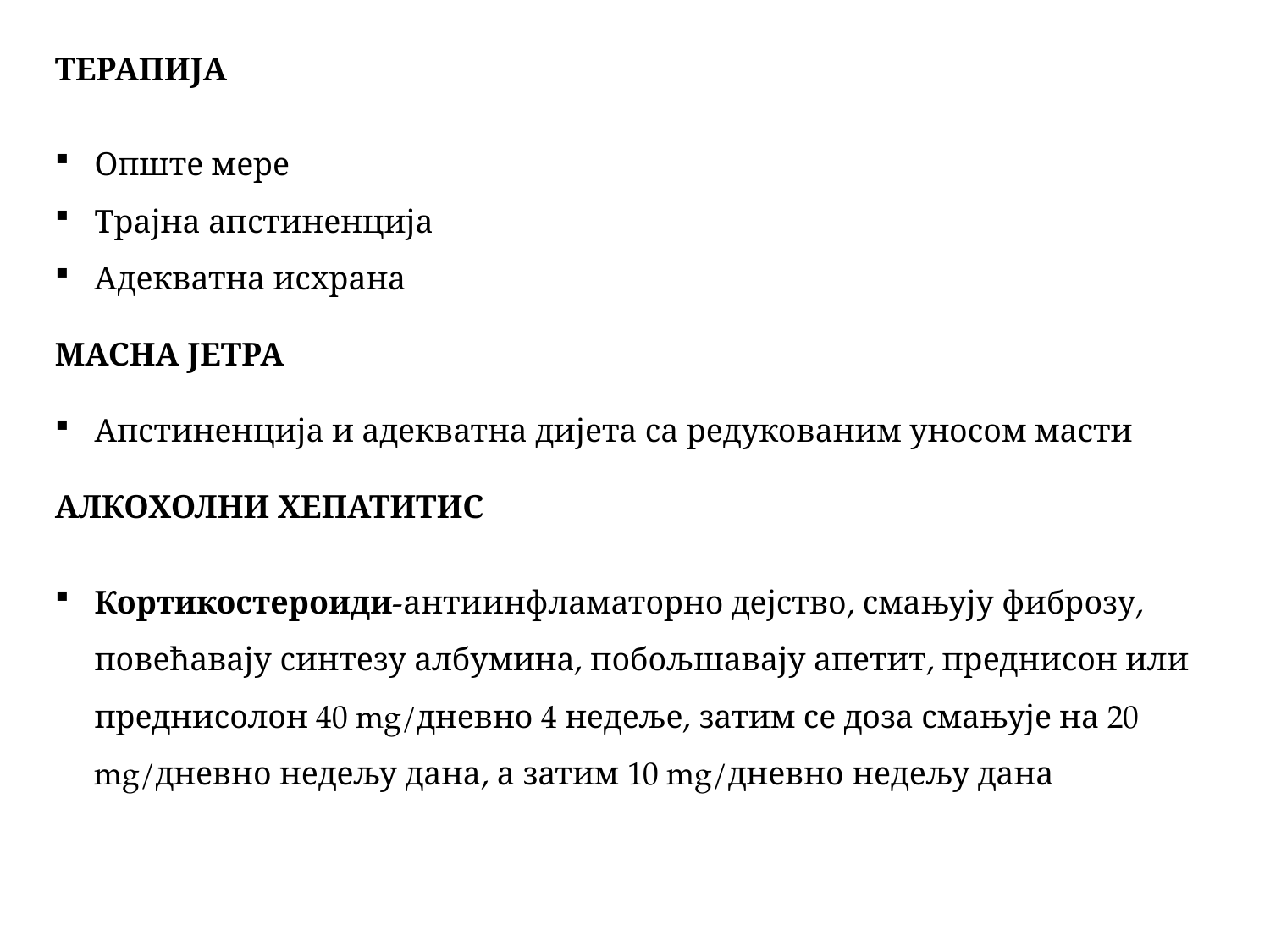

ТЕРАПИЈА

Опште мере
Трајна апстиненција
Адекватна исхрана

МАСНА ЈЕТРА

Апстиненција и адекватна дијета са редукованим уносом масти

АЛКОХОЛНИ ХЕПАТИТИС

Кортикостероиди-антиинфламаторно дејство, смањују фиброзу, повећавају синтезу албумина, побољшавају апетит, преднисон или преднисолон 40 mg/дневно 4 недеље, затим се доза смањује на 20 mg/дневно недељу дана, а затим 10 mg/дневно недељу дана